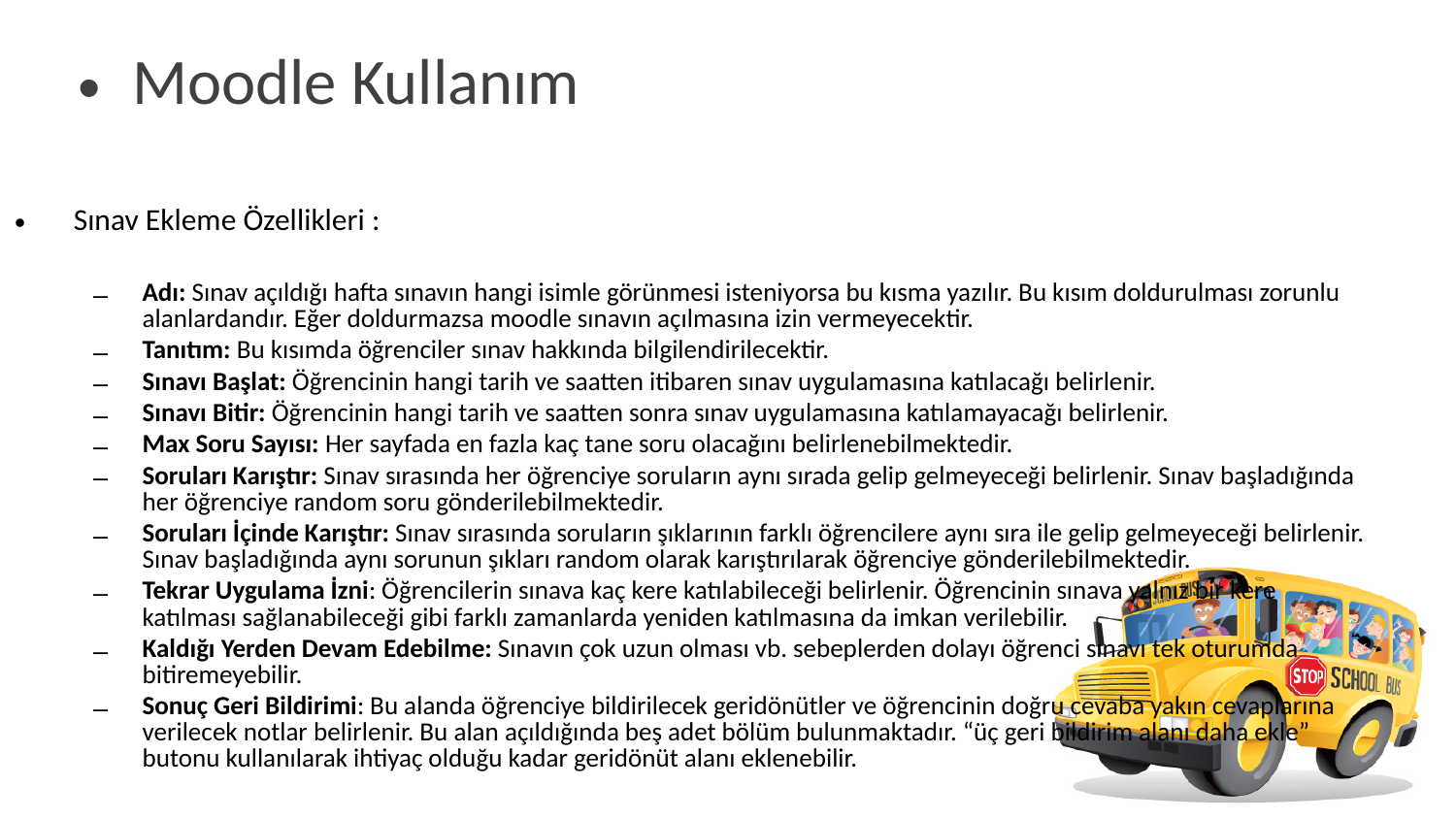

Moodle Kullanım
Sınav Ekleme Özellikleri :

Adı: Sınav açıldığı hafta sınavın hangi isimle görünmesi isteniyorsa bu kısma yazılır. Bu kısım doldurulması zorunlu alanlardandır. Eğer doldurmazsa moodle sınavın açılmasına izin vermeyecektir.
Tanıtım: Bu kısımda öğrenciler sınav hakkında bilgilendirilecektir.
Sınavı Başlat: Öğrencinin hangi tarih ve saatten itibaren sınav uygulamasına katılacağı belirlenir.
Sınavı Bitir: Öğrencinin hangi tarih ve saatten sonra sınav uygulamasına katılamayacağı belirlenir.
Max Soru Sayısı: Her sayfada en fazla kaç tane soru olacağını belirlenebilmektedir.
Soruları Karıştır: Sınav sırasında her öğrenciye soruların aynı sırada gelip gelmeyeceği belirlenir. Sınav başladığında her öğrenciye random soru gönderilebilmektedir.
Soruları İçinde Karıştır: Sınav sırasında soruların şıklarının farklı öğrencilere aynı sıra ile gelip gelmeyeceği belirlenir. Sınav başladığında aynı sorunun şıkları random olarak karıştırılarak öğrenciye gönderilebilmektedir.
Tekrar Uygulama İzni: Öğrencilerin sınava kaç kere katılabileceği belirlenir. Öğrencinin sınava yalnız bir kere katılması sağlanabileceği gibi farklı zamanlarda yeniden katılmasına da imkan verilebilir.
Kaldığı Yerden Devam Edebilme: Sınavın çok uzun olması vb. sebeplerden dolayı öğrenci sınavı tek oturumda bitiremeyebilir.
Sonuç Geri Bildirimi: Bu alanda öğrenciye bildirilecek geridönütler ve öğrencinin doğru cevaba yakın cevaplarına verilecek notlar belirlenir. Bu alan açıldığında beş adet bölüm bulunmaktadır. “üç geri bildirim alanı daha ekle” butonu kullanılarak ihtiyaç olduğu kadar geridönüt alanı eklenebilir.